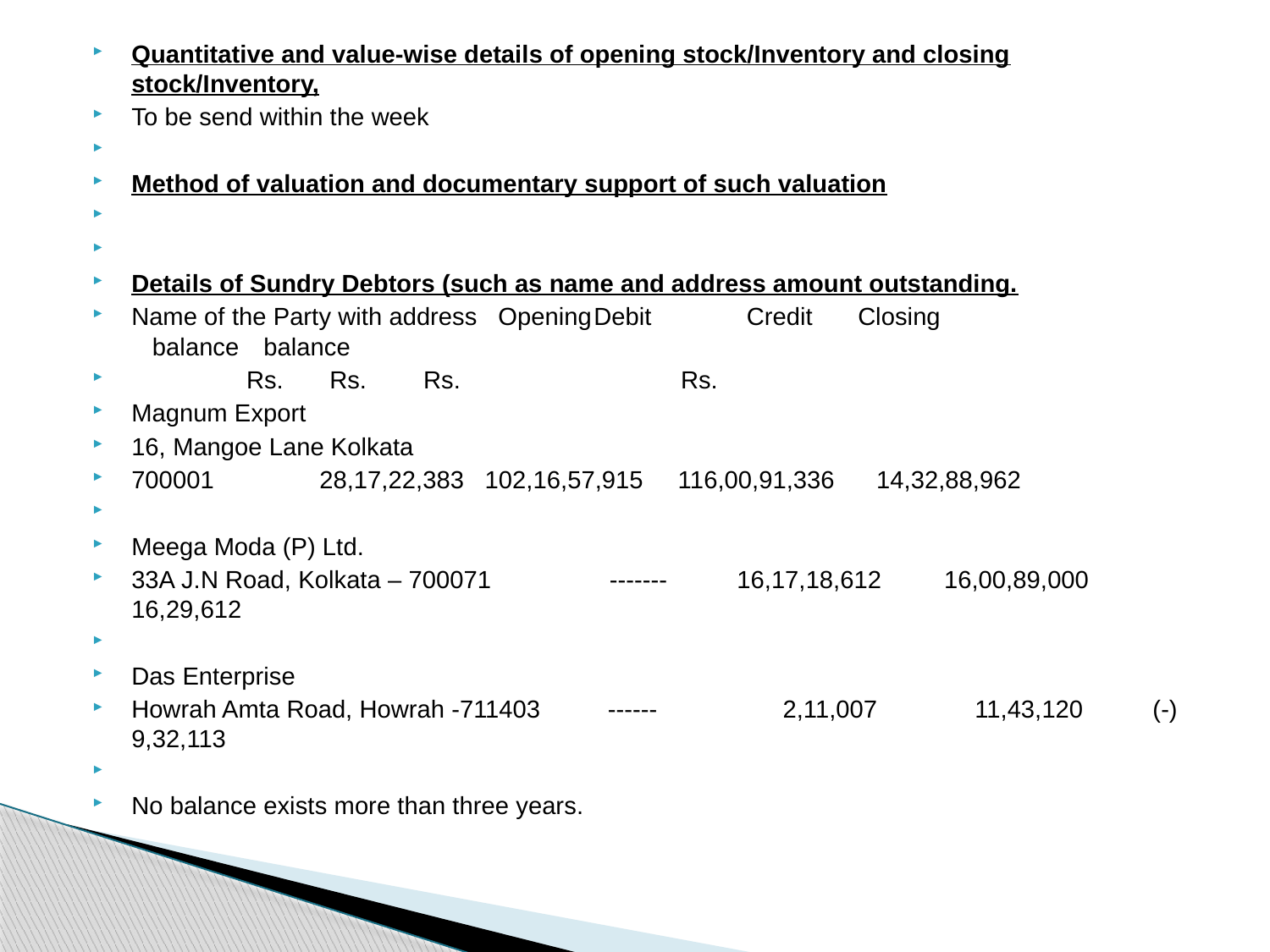

Quantitative and value-wise details of opening stock/Inventory and closing stock/Inventory,
To be send within the week

Method of valuation and documentary support of such valuation

Details of Sundry Debtors (such as name and address amount outstanding.
Name of the Party with address   Opening	Debit      	   Credit		Closing          		                       balance 				balance
			       Rs.		Rs.	    Rs.                        	   Rs.
Magnum Export
16, Mangoe Lane Kolkata
700001     			        28,17,22,383   102,16,57,915     116,00,91,336      14,32,88,962

Meega Moda (P) Ltd.
33A J.N Road, Kolkata – 700071                 -------          16,17,18,612         16,00,89,000            16,29,612

Das Enterprise
Howrah Amta Road, Howrah -711403	  ------                  2,11,007              11,43,120          (-) 9,32,113

No balance exists more than three years.